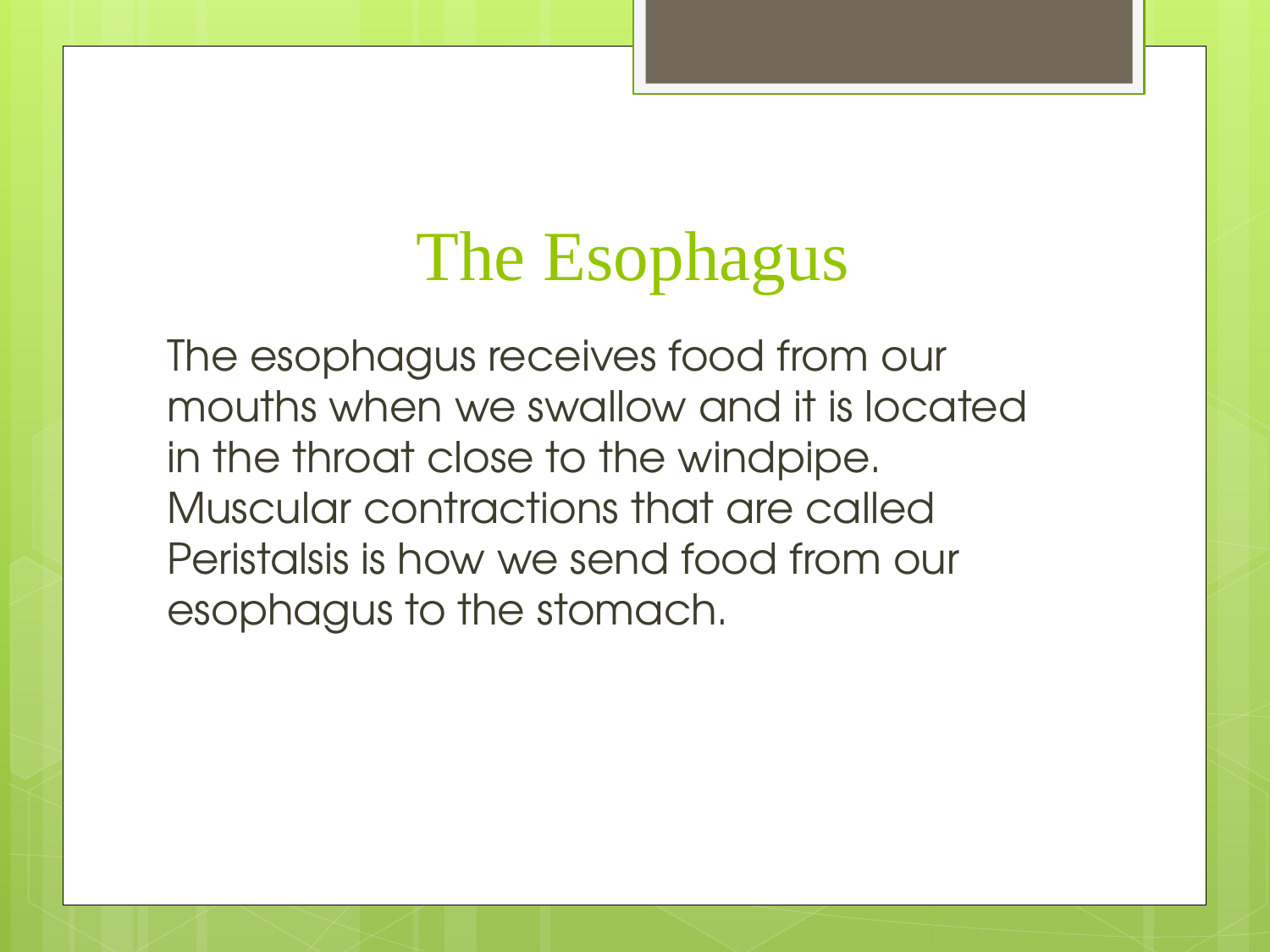

# The Esophagus
The esophagus receives food from our mouths when we swallow and it is located in the throat close to the windpipe. Muscular contractions that are called Peristalsis is how we send food from our esophagus to the stomach.